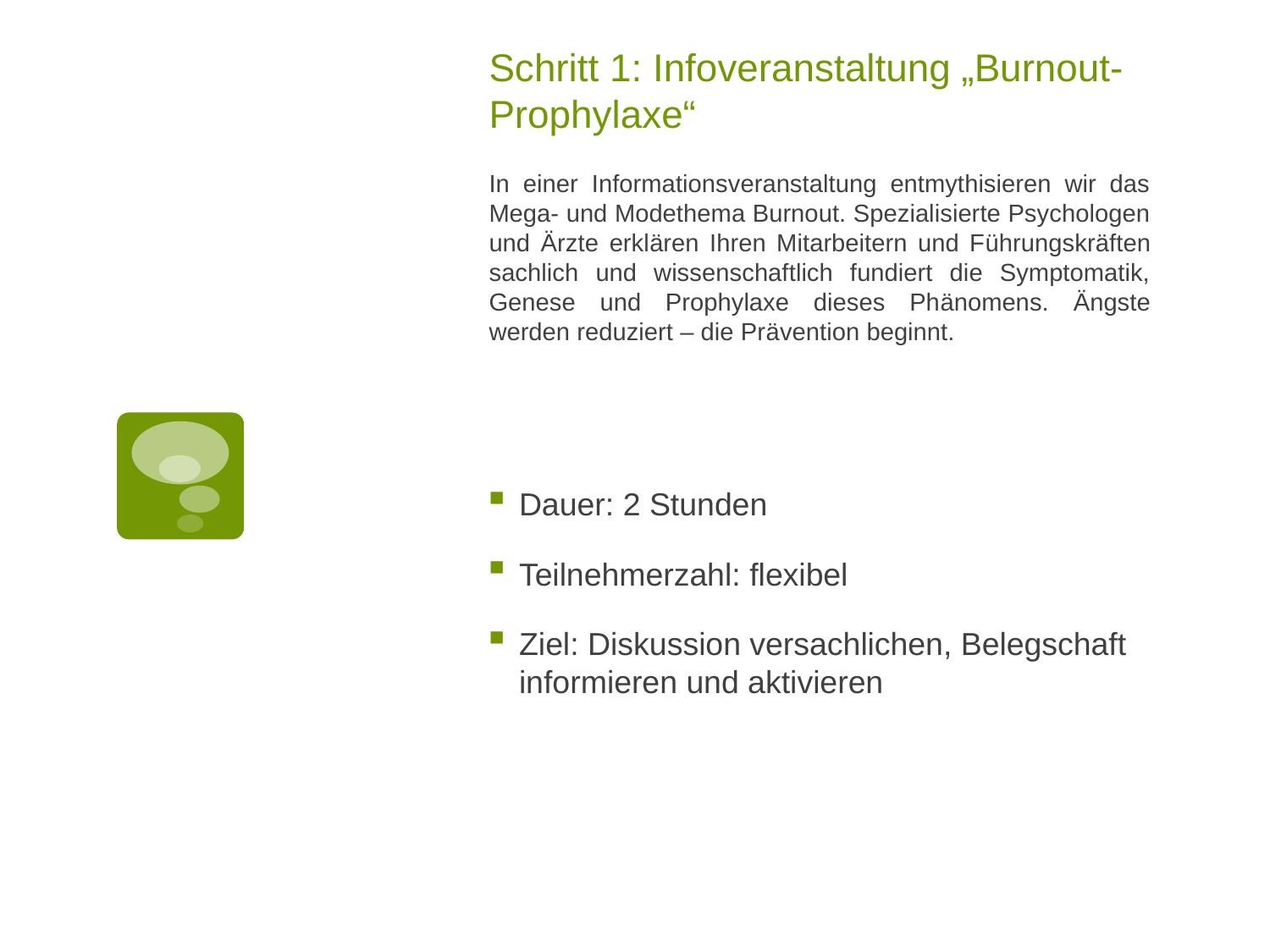

# Schritt 1: Infoveranstaltung „Burnout-Prophylaxe“
In einer Informationsveranstaltung entmythisieren wir das Mega- und Modethema Burnout. Spezialisierte Psychologen und Ärzte erklären Ihren Mitarbeitern und Führungskräften sachlich und wissenschaftlich fundiert die Symptomatik, Genese und Prophylaxe dieses Phänomens. Ängste werden reduziert – die Prävention beginnt.
Dauer: 2 Stunden
Teilnehmerzahl: flexibel
Ziel: Diskussion versachlichen, Belegschaft informieren und aktivieren